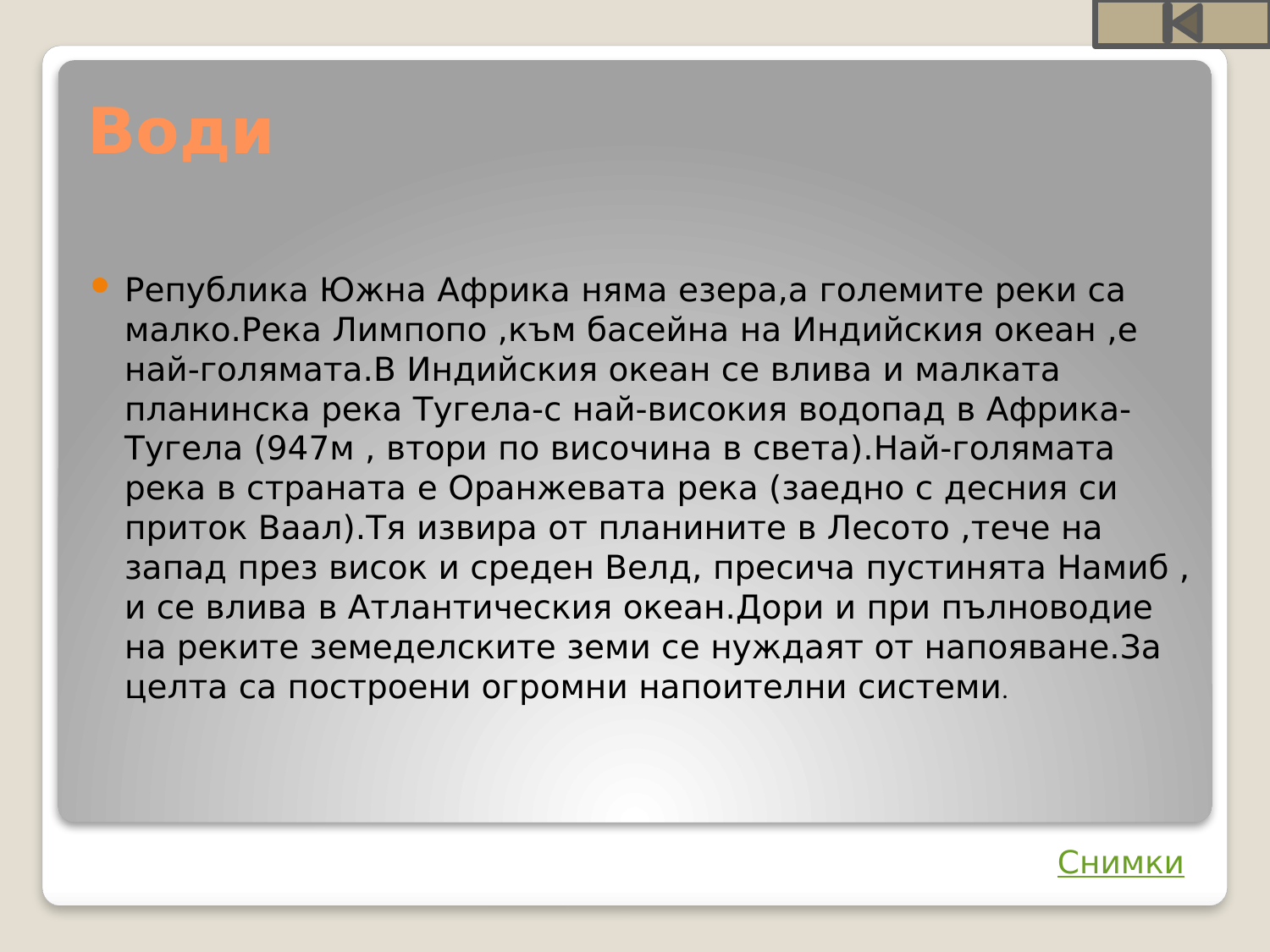

# Води
Република Южна Африка няма езера,а големите реки са малко.Река Лимпопо ,към басейна на Индийския океан ,е най-голямата.В Индийския океан се влива и малката планинска река Тугела-с най-високия водопад в Африка-Тугела (947м , втори по височина в света).Най-голямата река в страната е Оранжевата река (заедно с десния си приток Ваал).Тя извира от планините в Лесото ,тече на запад през висок и среден Велд, пресича пустинята Намиб , и се влива в Атлантическия океан.Дори и при пълноводие на реките земеделските земи се нуждаят от напояване.За целта са построени огромни напоителни системи.
Снимки